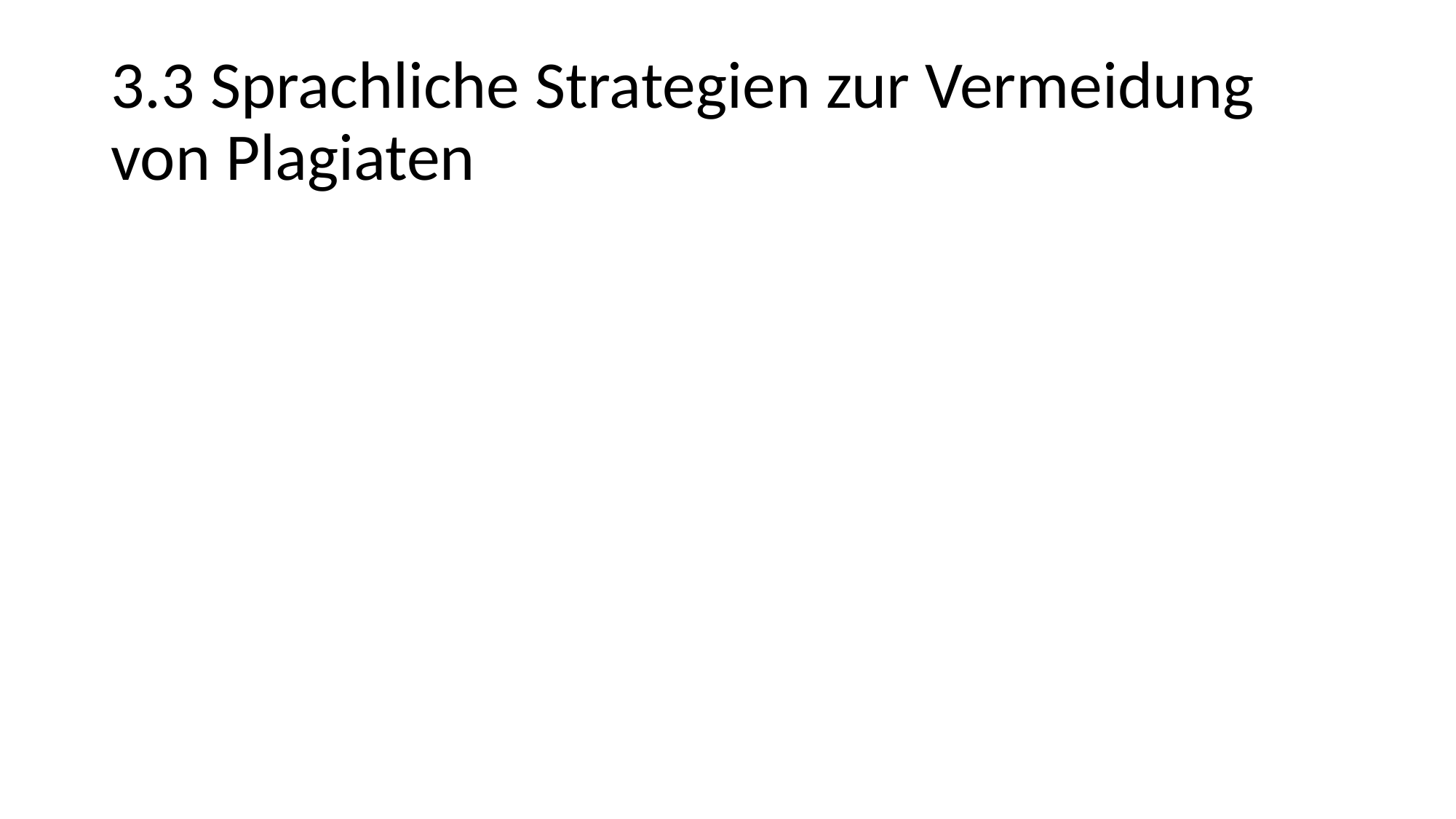

# 3.3 Sprachliche Strategien zur Vermeidung von Plagiaten